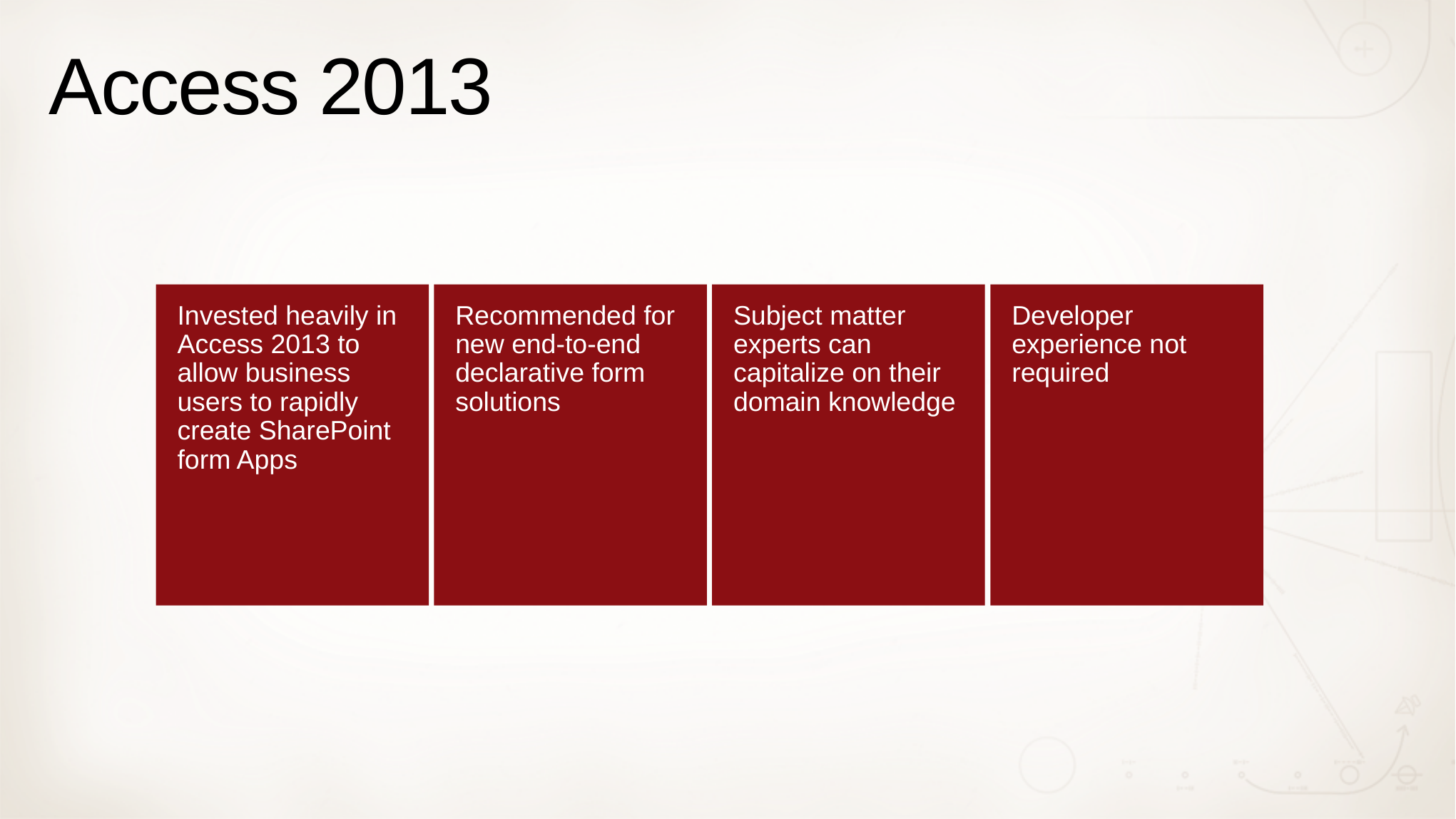

# Access 2013
Invested heavily in Access 2013 to allow business users to rapidly create SharePoint form Apps
Recommended for new end-to-end declarative form solutions
Subject matter experts can capitalize on their domain knowledge
Developer experience not required